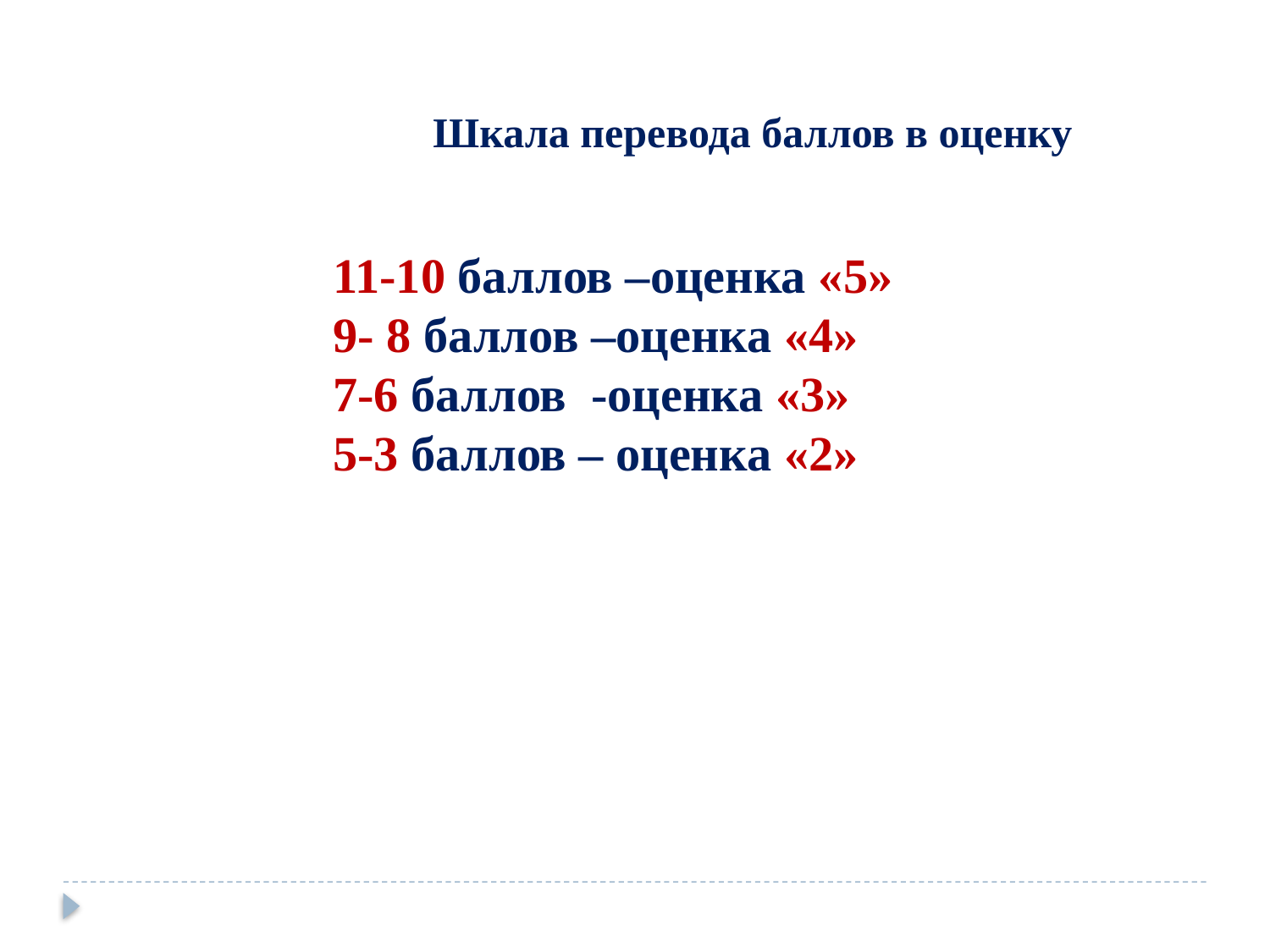

Шкала перевода баллов в оценку
11-10 баллов –оценка «5»
9- 8 баллов –оценка «4»
7-6 баллов  -оценка «3»
5-3 баллов – оценка «2»